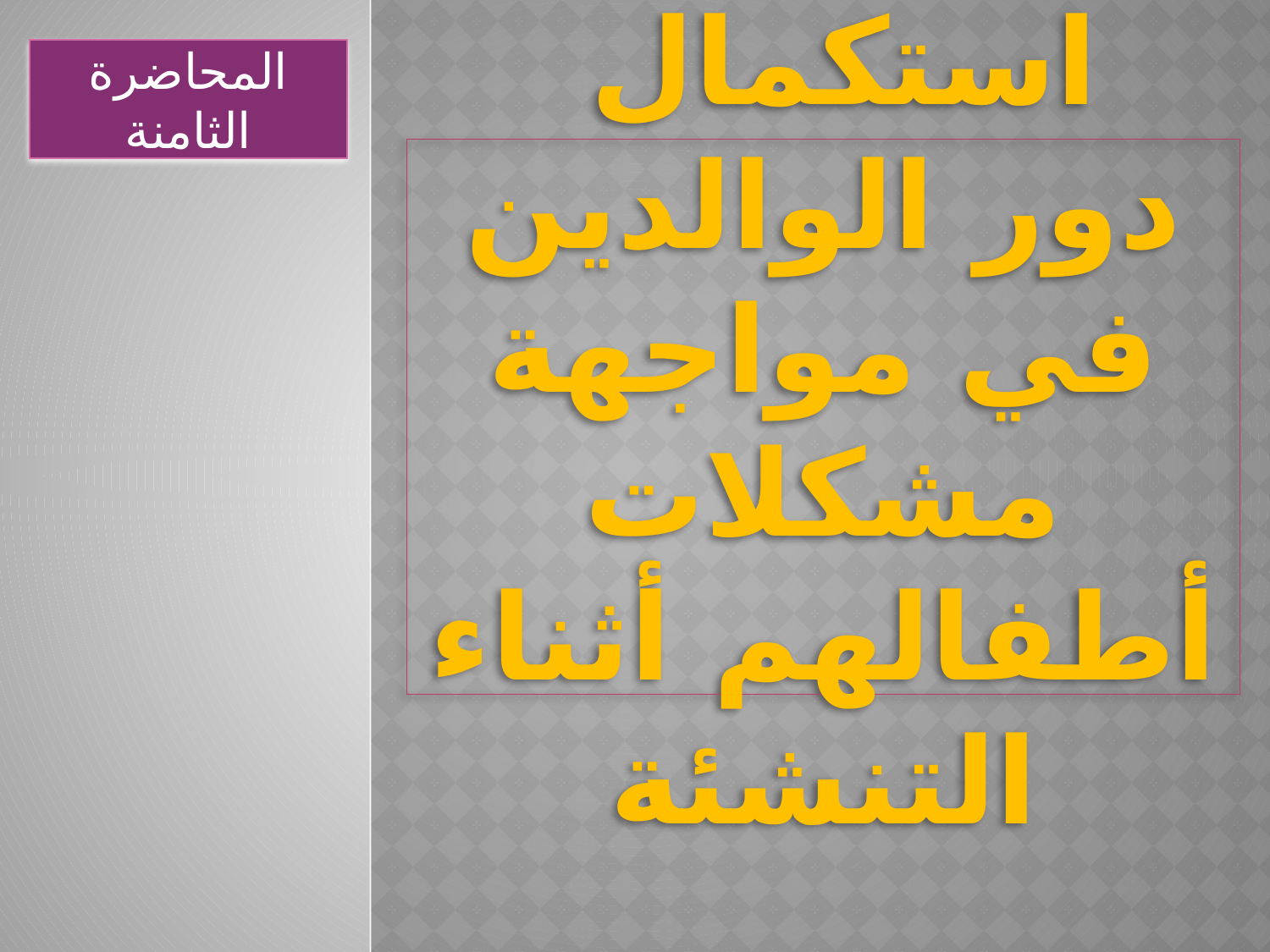

المحاضرة الثامنة
# استكمال دور الوالدين في مواجهة مشكلات أطفالهم أثناء التنشئة